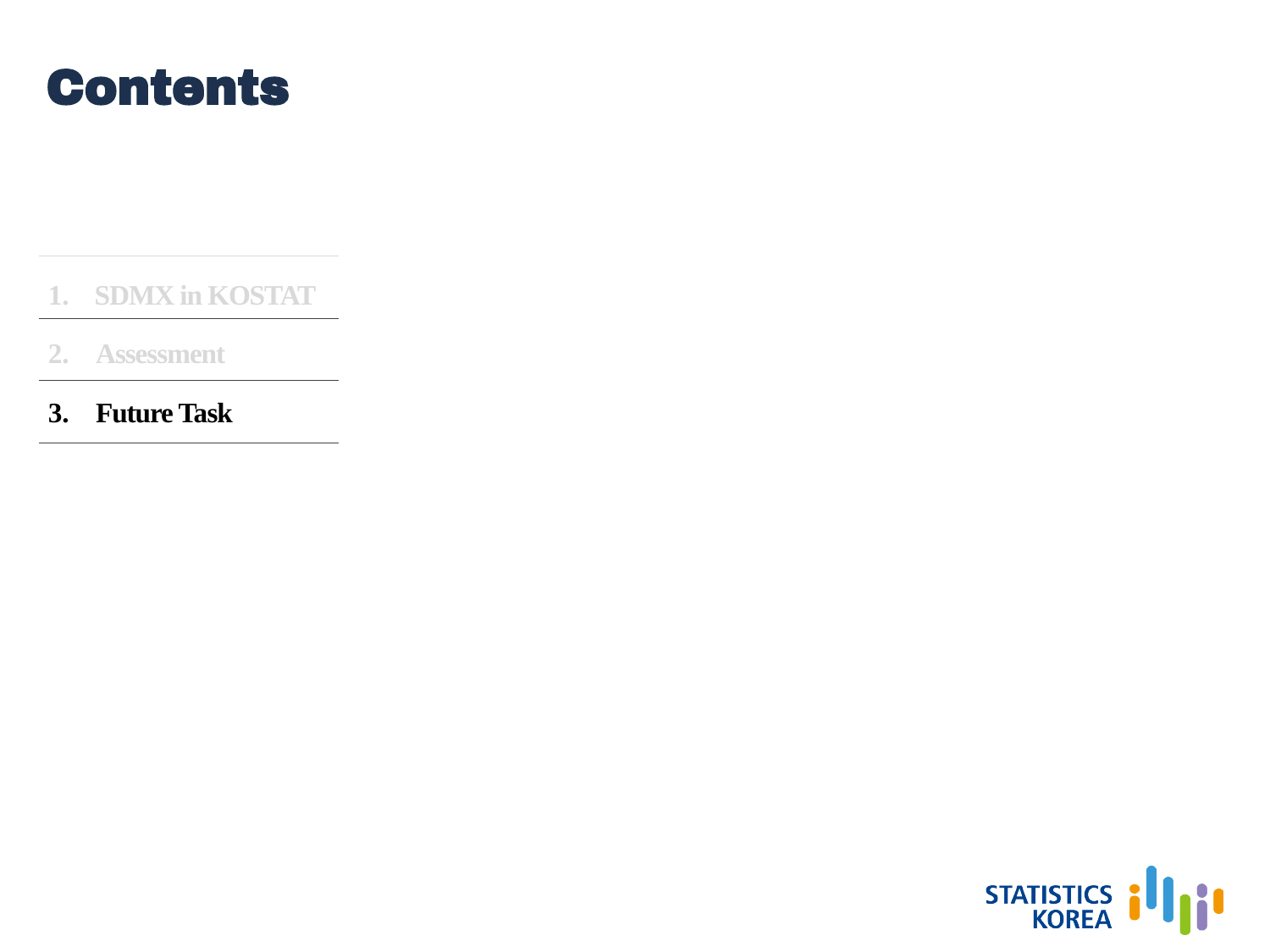

# Contents
SDMX in KOSTAT
Assessment
Future Task